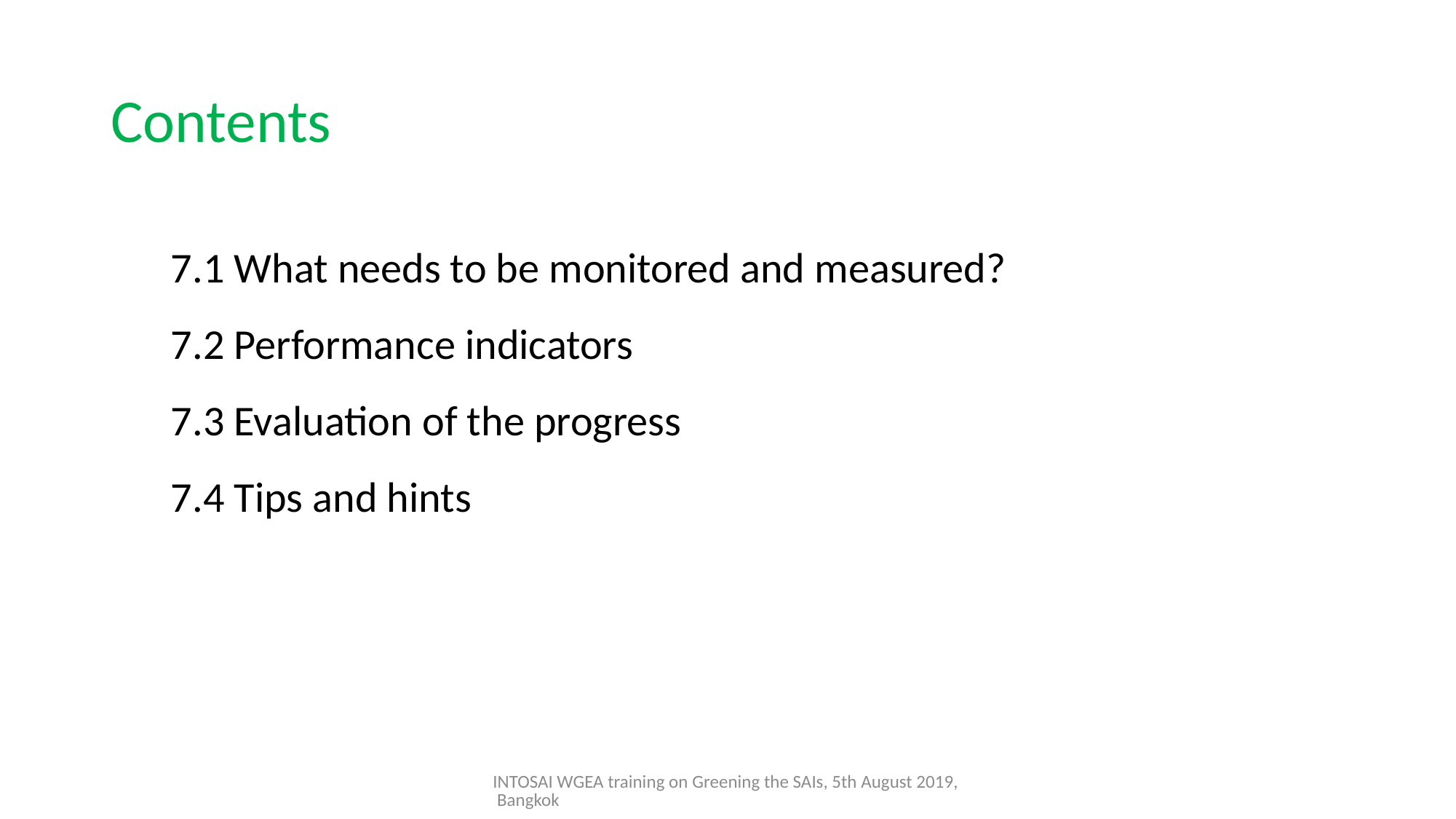

# Contents

7.1 What needs to be monitored and measured?
7.2 Performance indicators
7.3 Evaluation of the progress
7.4 Tips and hints

INTOSAI WGEA training on Greening the SAIs, 5th August 2019, Bangkok